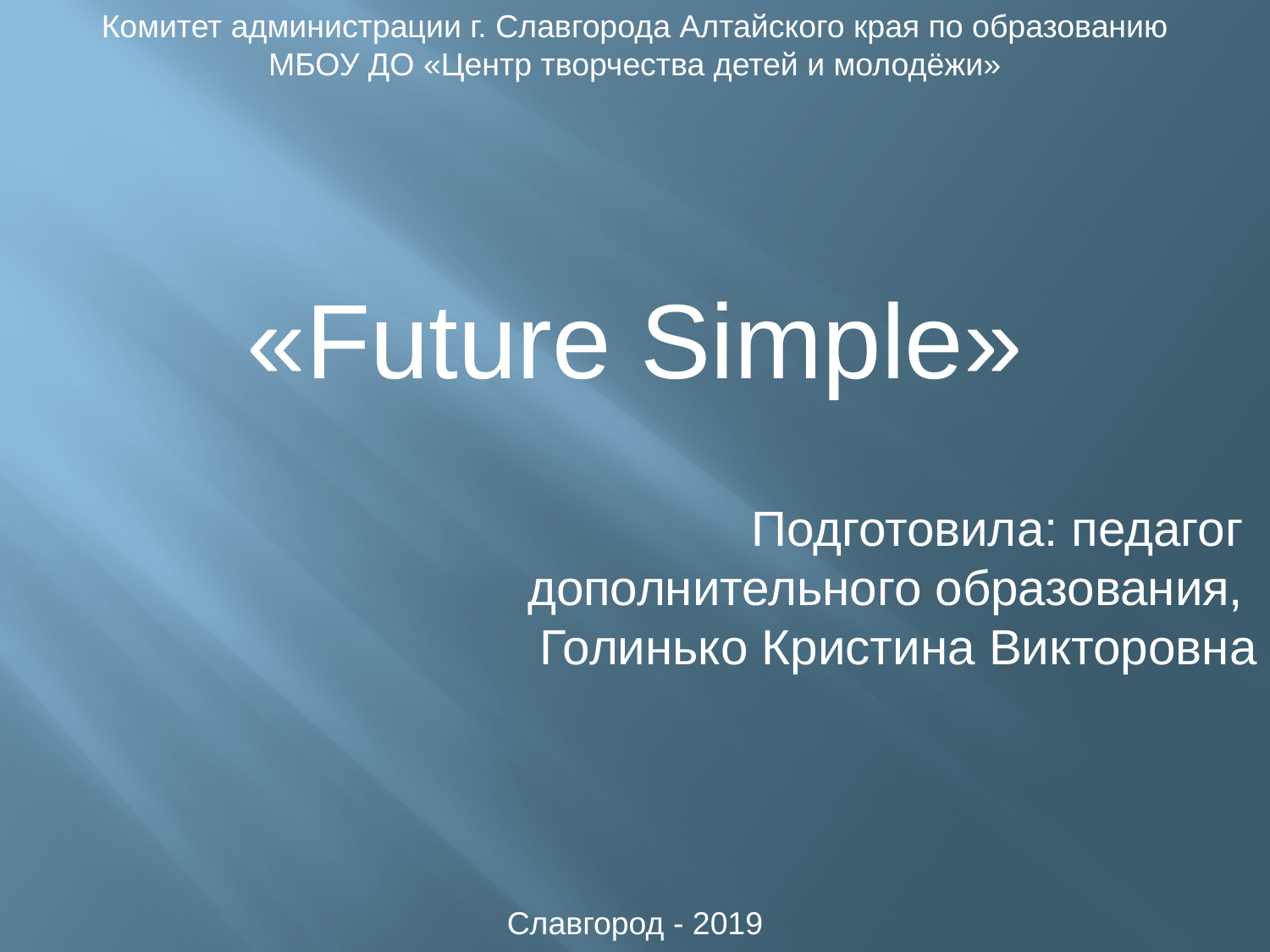

Комитет администрации г. Славгорода Алтайского края по образованию
МБОУ ДО «Центр творчества детей и молодёжи»

«Future Simple»

Подготовила: педагог
дополнительного образования,
Голинько Кристина Викторовна

Славгород - 2019